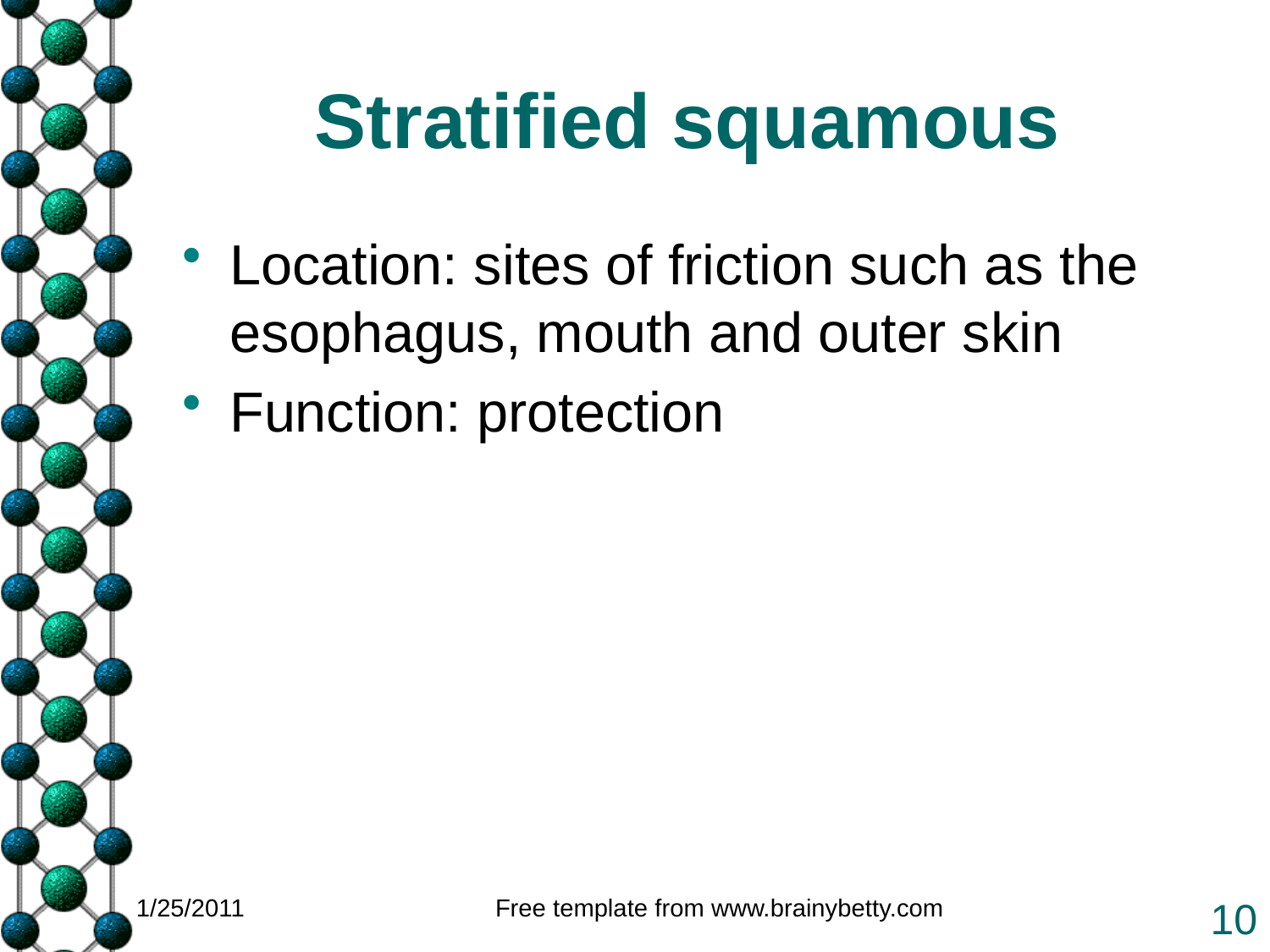

# Stratified squamous
Location: sites of friction such as the esophagus, mouth and outer skin
Function: protection
1/25/2011
Free template from www.brainybetty.com
10